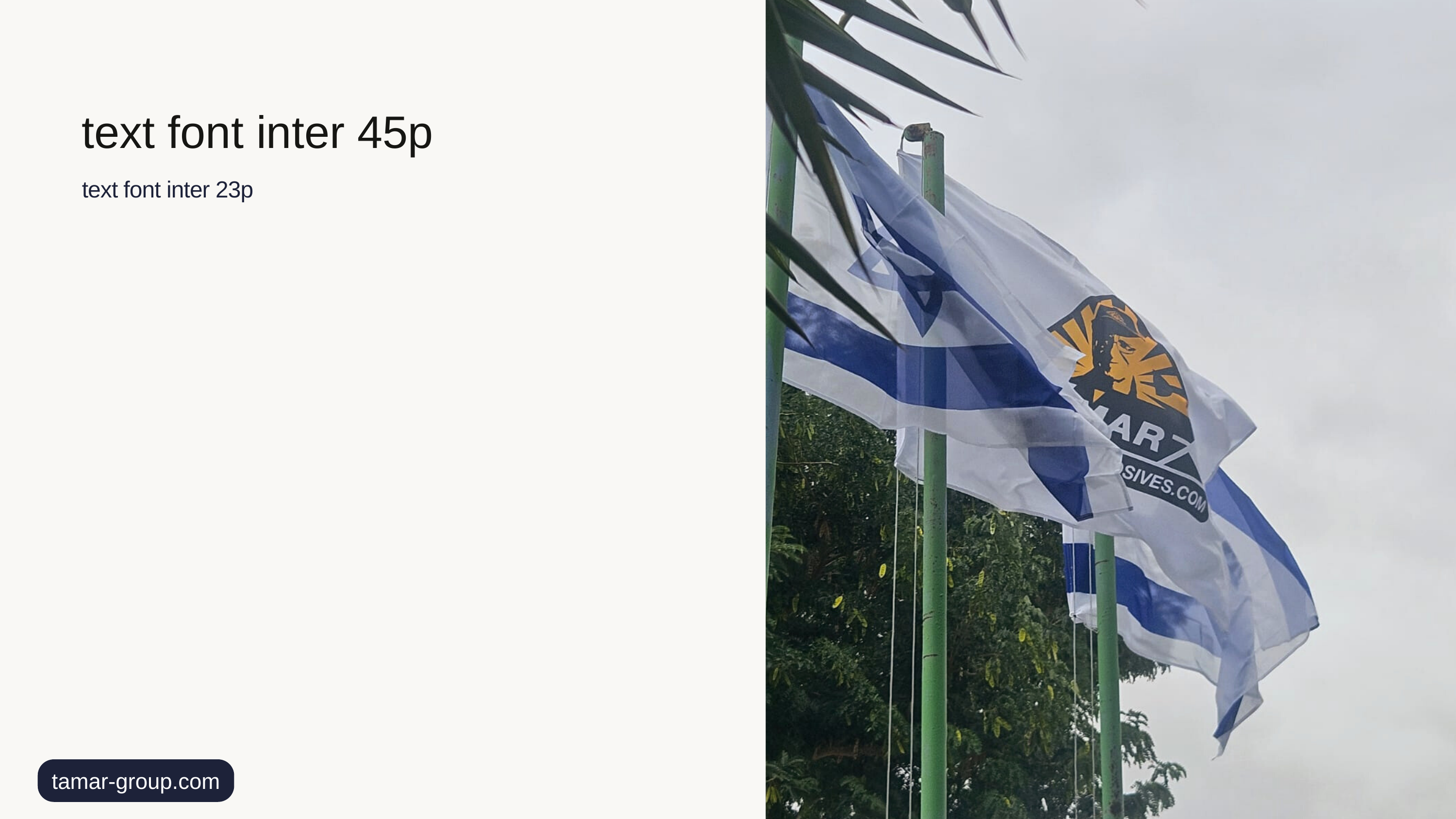

text font inter 45p
text font inter 23p

tamar-group.com